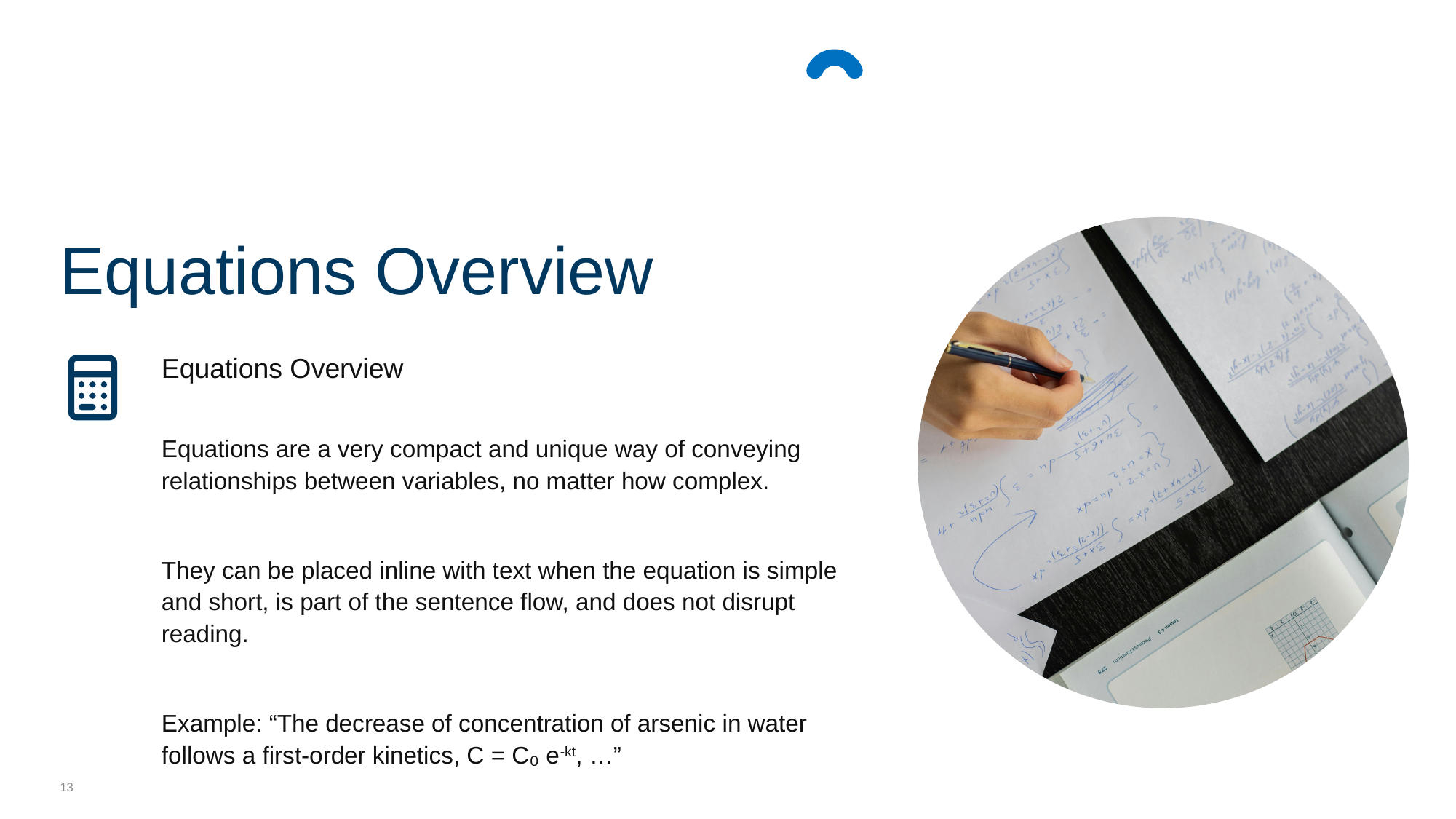

Equations Overview

Equations Overview
Equations are a very compact and unique way of conveying relationships between variables, no matter how complex.
They can be placed inline with text when the equation is simple and short, is part of the sentence flow, and does not disrupt reading.
Example: “The decrease of concentration of arsenic in water follows a first-order kinetics, C = C₀ e-kt, …”
13